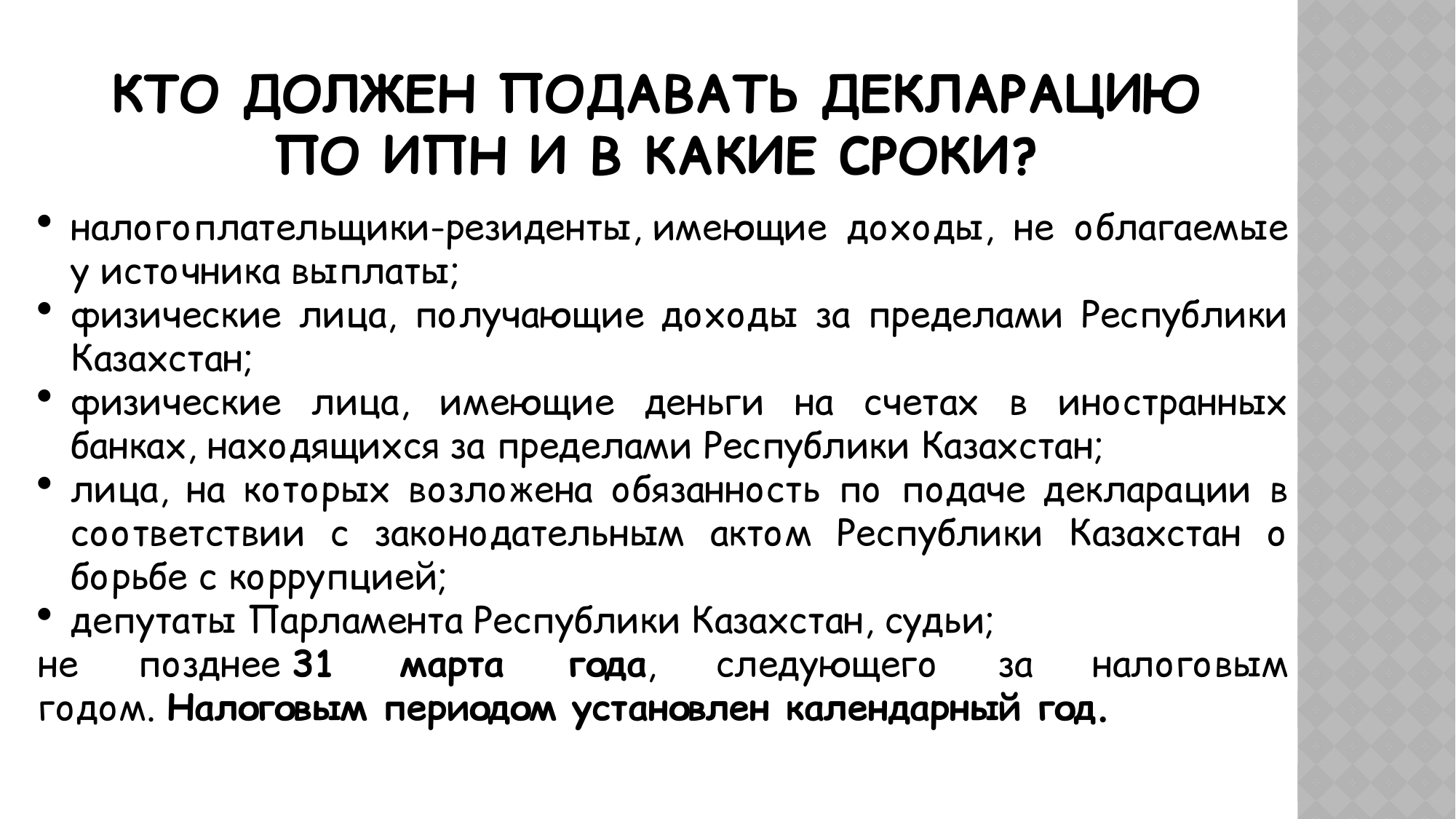

# Кто должен подавать декларацию по ИПН и в какие сроки?
налогоплательщики-резиденты, имеющие доходы, не облагаемые у источника выплаты;
физические лица, получающие доходы за пределами Республики Казахстан;
физические лица, имеющие деньги на счетах в иностранных банках, находящихся за пределами Республики Казахстан;
лица, на которых возложена обязанность по подаче декларации в соответствии с законодательным актом Республики Казахстан о борьбе с коррупцией;
депутаты Парламента Республики Казахстан, судьи;
не позднее 31 марта года, следующего за налоговым годом. Налоговым периодом установлен календарный год.